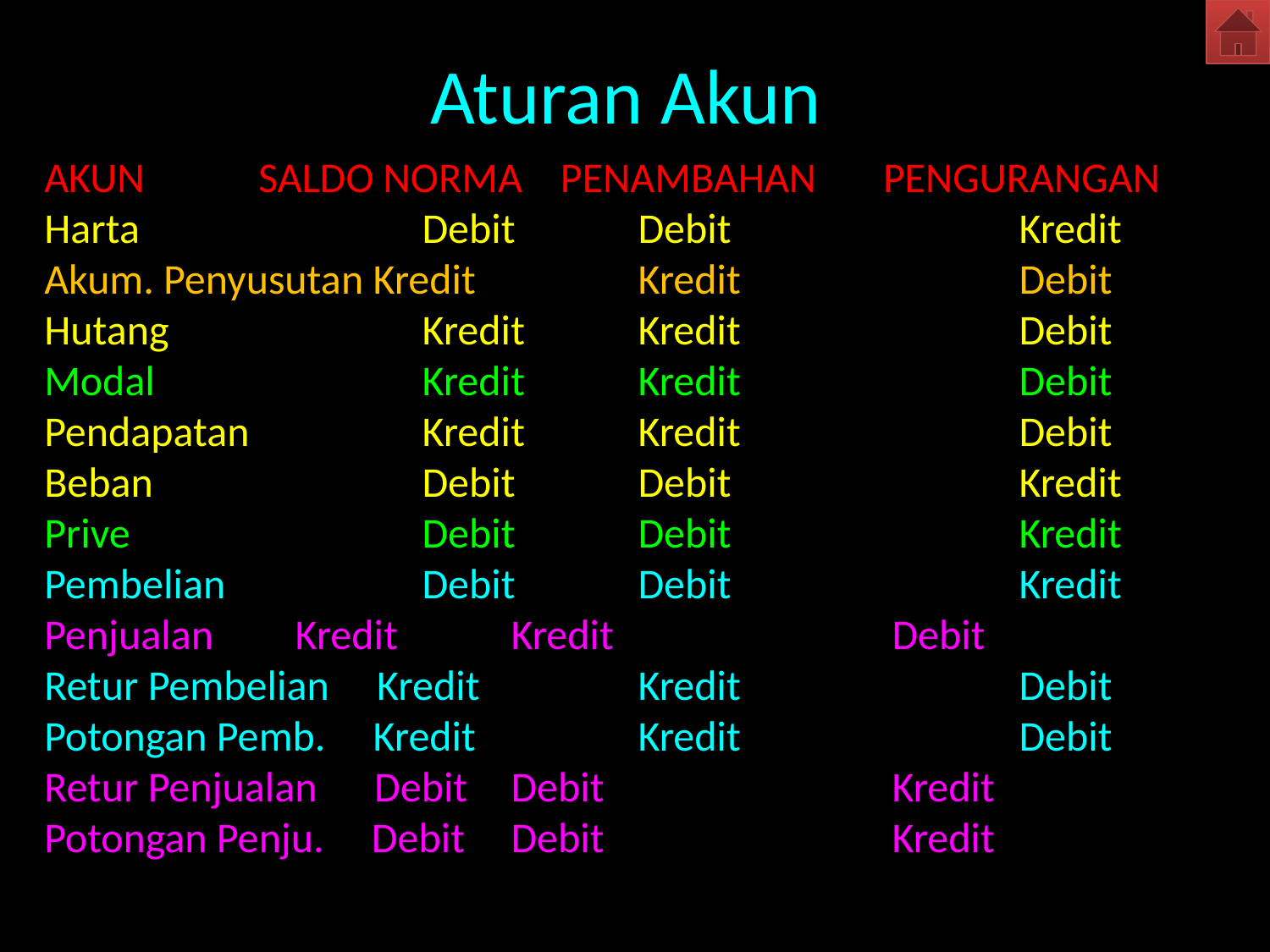

# Aturan Akun
AKUN            SALDO NORMA    PENAMBAHAN       PENGURANGAN
Harta		        Debit	    Debit		    Kredit
Akum. Penyusutan Kredit	    Kredit		    Debit
Hutang		        Kredit	    Kredit		    Debit
Modal		        Kredit	    Kredit		    Debit
Pendapatan	        Kredit	    Kredit		    Debit
Beban		        Debit	    Debit		    Kredit
Prive		        Debit	    Debit		    Kredit
Pembelian	        Debit	    Debit		    Kredit
Penjualan	        Kredit	    Kredit		    Debit
Retur Pembelian     Kredit	    Kredit		    Debit
Potongan Pemb.     Kredit	    Kredit		    Debit
Retur Penjualan      Debit	    Debit		    Kredit
Potongan Penju.     Debit	    Debit		    Kredit